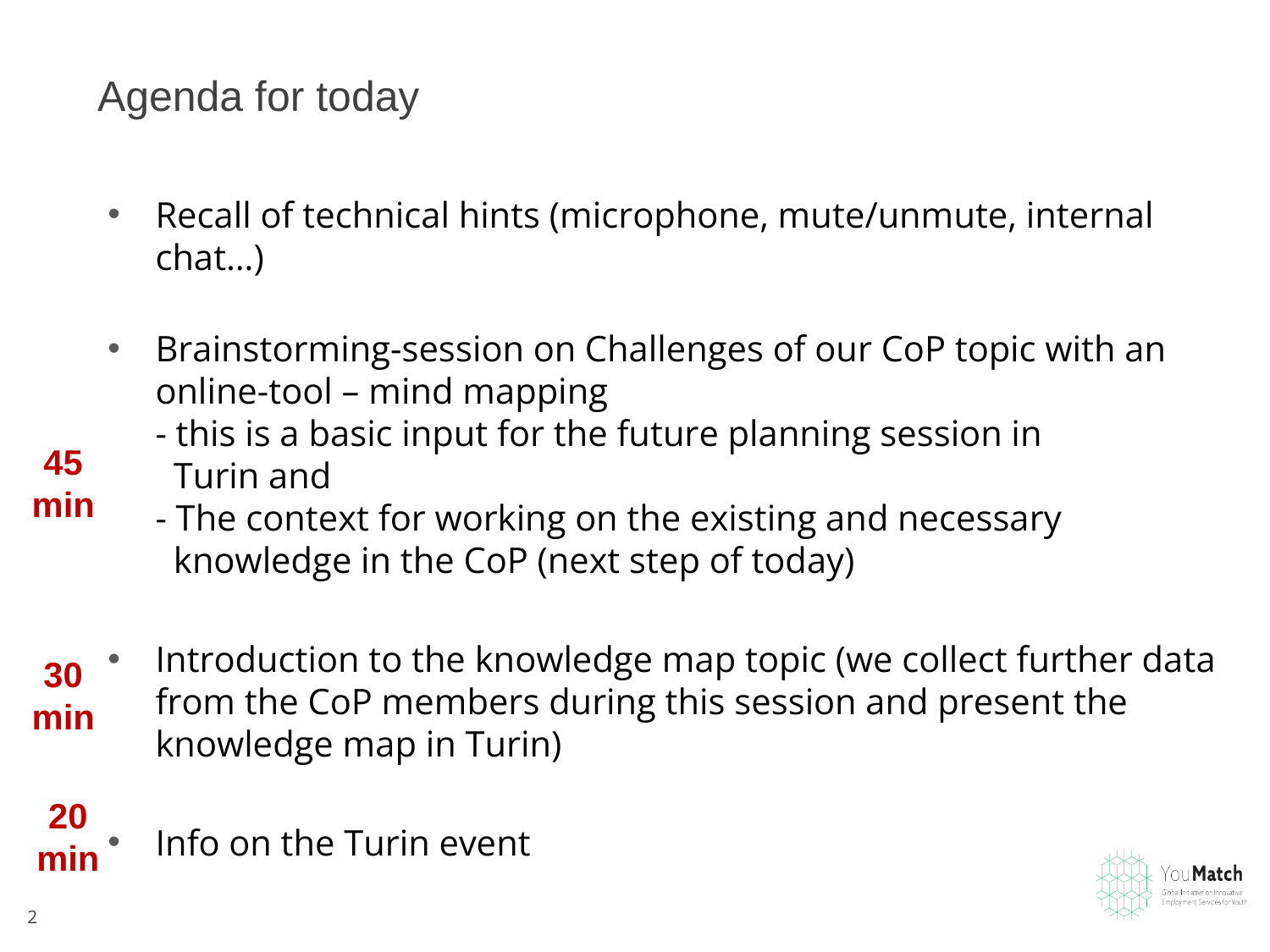

# Agenda for today
Recall of technical hints (microphone, mute/unmute, internal chat…)
Brainstorming-session on Challenges of our CoP topic with an online-tool – mind mapping
- this is a basic input for the future planning session in
  Turin and
- The context for working on the existing and necessary
  knowledge in the CoP (next step of today)

Introduction to the knowledge map topic (we collect further data from the CoP members during this session and present the knowledge map in Turin)

Info on the Turin event
45 min
30 min
20 min
2